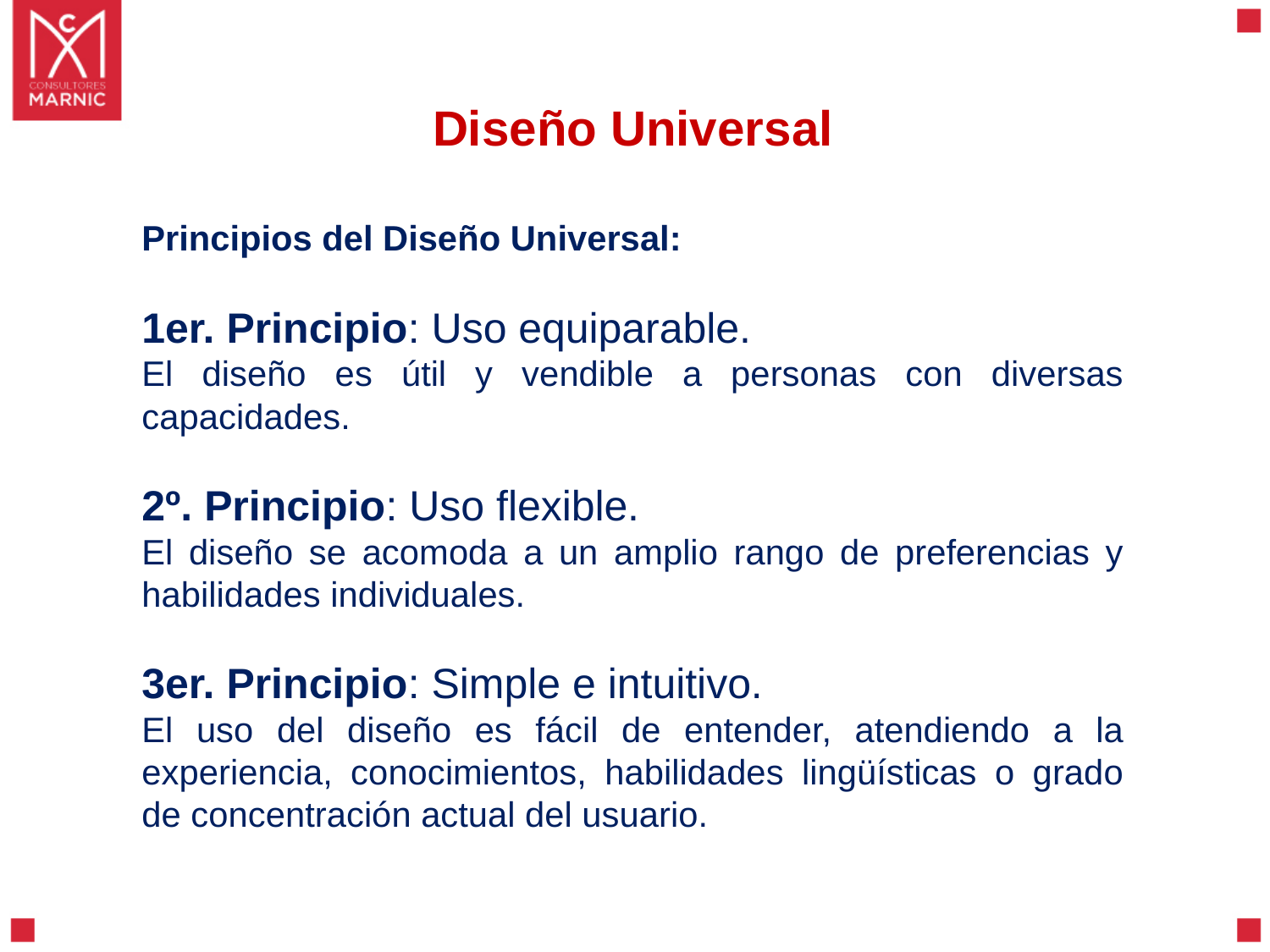

Diseño Universal
Principios del Diseño Universal:

1er. Principio: Uso equiparable.
El diseño es útil y vendible a personas con diversas capacidades.

2º. Principio: Uso flexible.
El diseño se acomoda a un amplio rango de preferencias y habilidades individuales.

3er. Principio: Simple e intuitivo.
El uso del diseño es fácil de entender, atendiendo a la experiencia, conocimientos, habilidades lingüísticas o grado de concentración actual del usuario.